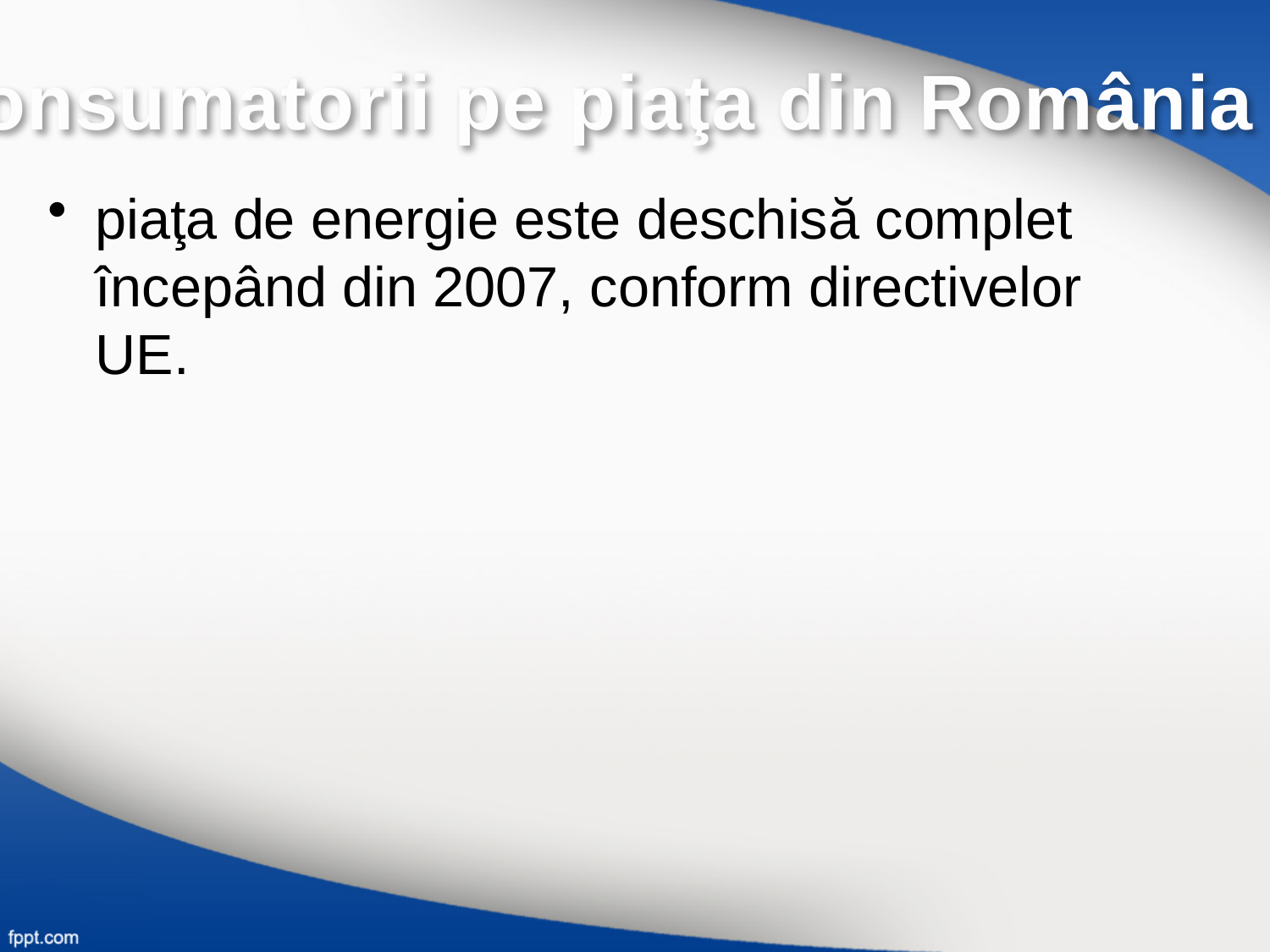

Consumatorii pe piaţa din România
piaţa de energie este deschisă complet începând din 2007, conform directivelor UE.